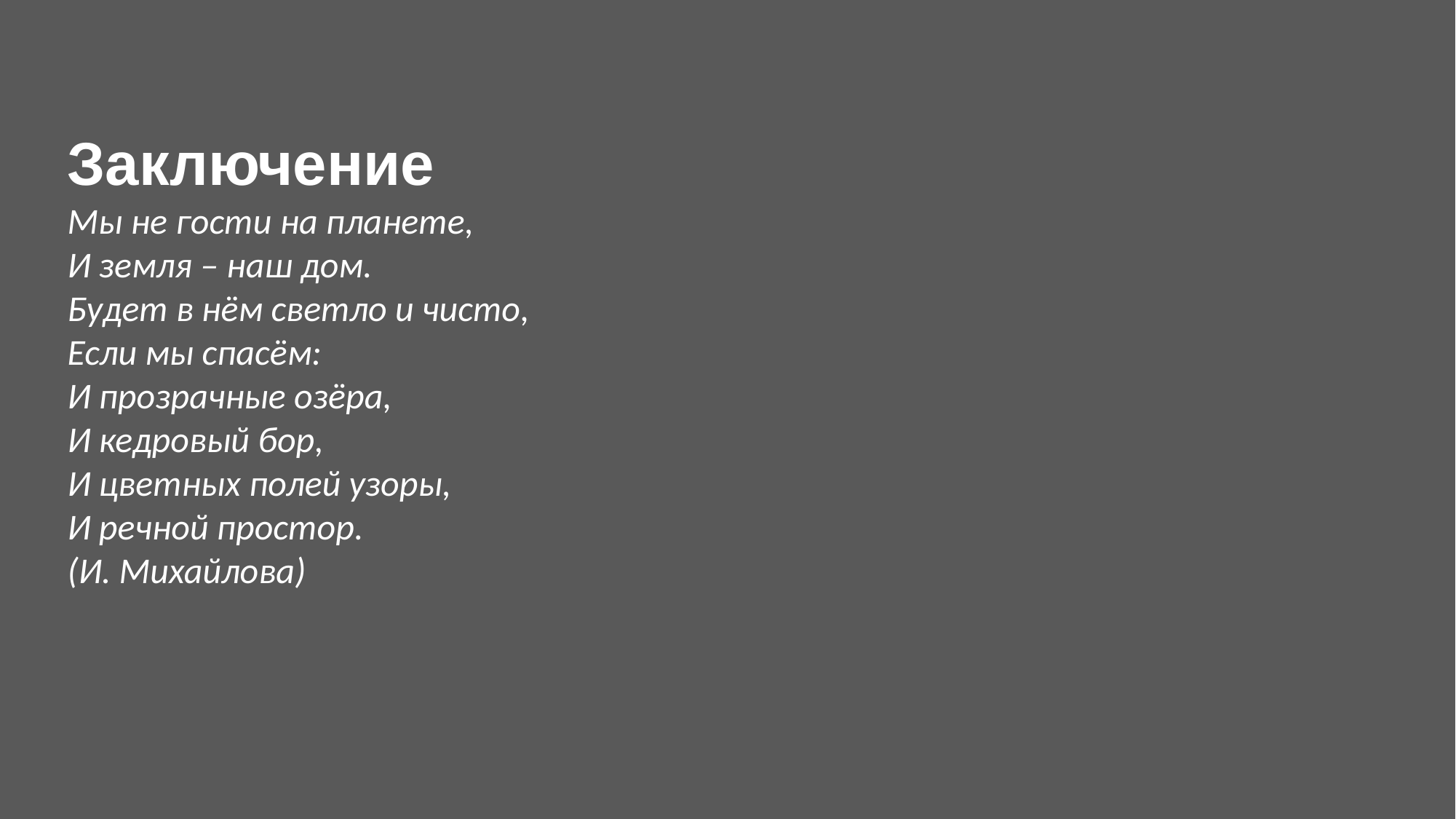

Заключение
Мы не гости на планете,
И земля – наш дом.
Будет в нём светло и чисто,
Если мы спасём:
И прозрачные озёра,
И кедровый бор,
И цветных полей узоры,
И речной простор.
(И. Михайлова)